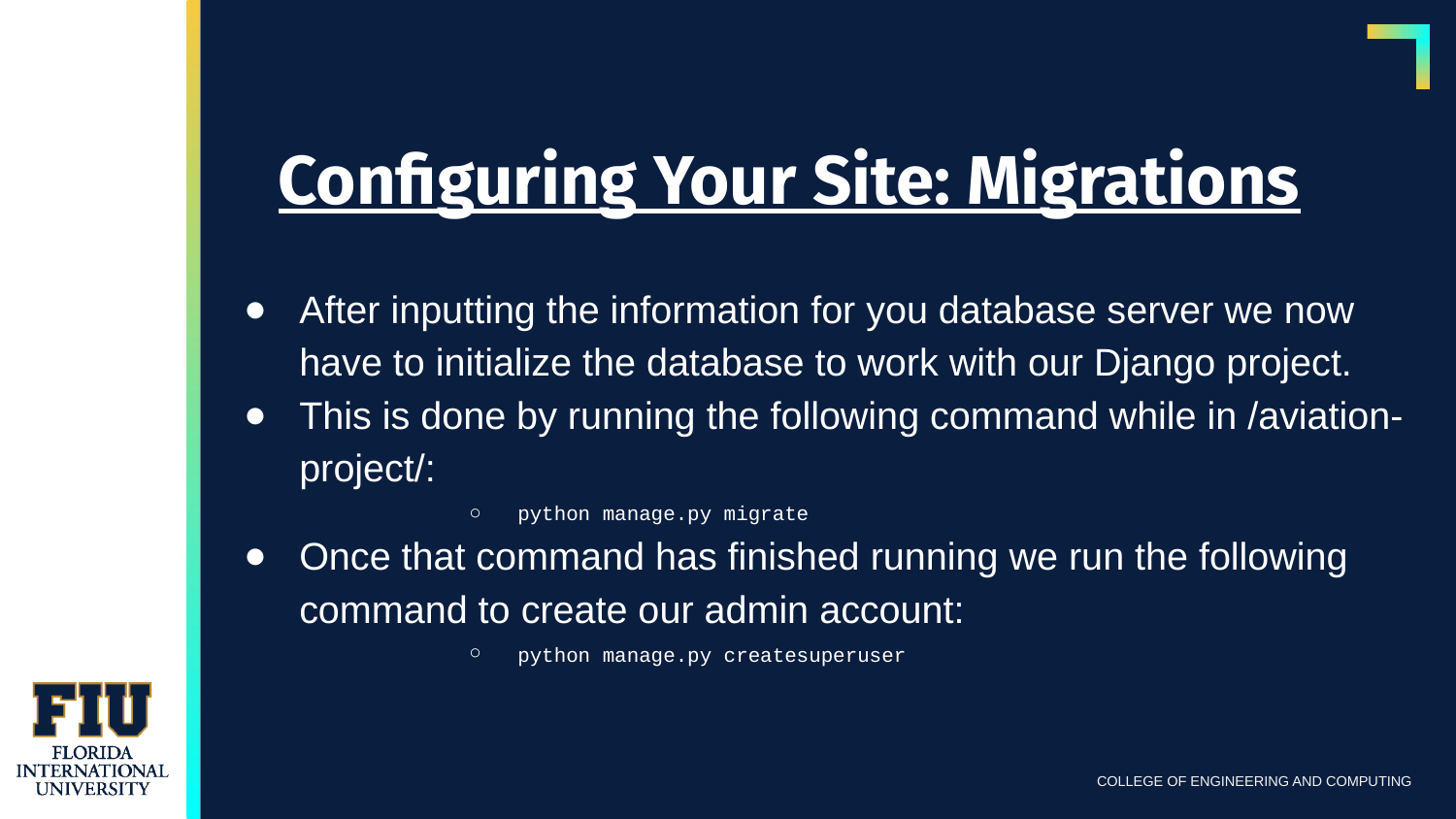

Configuring Your Site: Migrations
After inputting the information for you database server we now have to initialize the database to work with our Django project.
This is done by running the following command while in /aviation-project/:
python manage.py migrate
Once that command has finished running we run the following command to create our admin account:
python manage.py createsuperuser